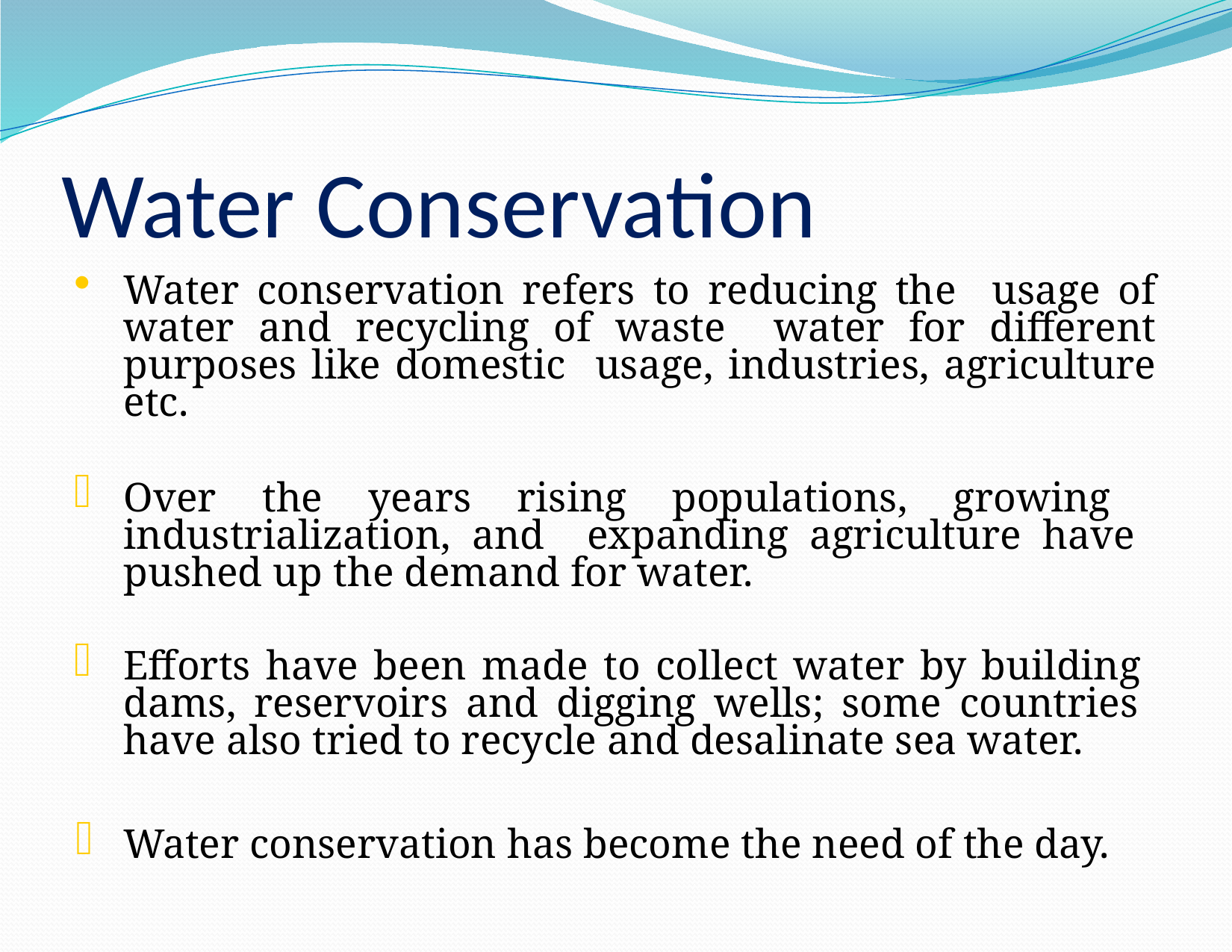

# Water Conservation
Water conservation refers to reducing the  usage of water and recycling of waste  water for different purposes like domestic  usage, industries, agriculture etc.

Over the years rising populations, growing  industrialization, and  expanding agriculture have  pushed up the demand for water.

Efforts have been made to collect water by building  dams, reservoirs and digging wells; some countries  have also tried to recycle and desalinate sea water.

Water conservation has become the need of the day.